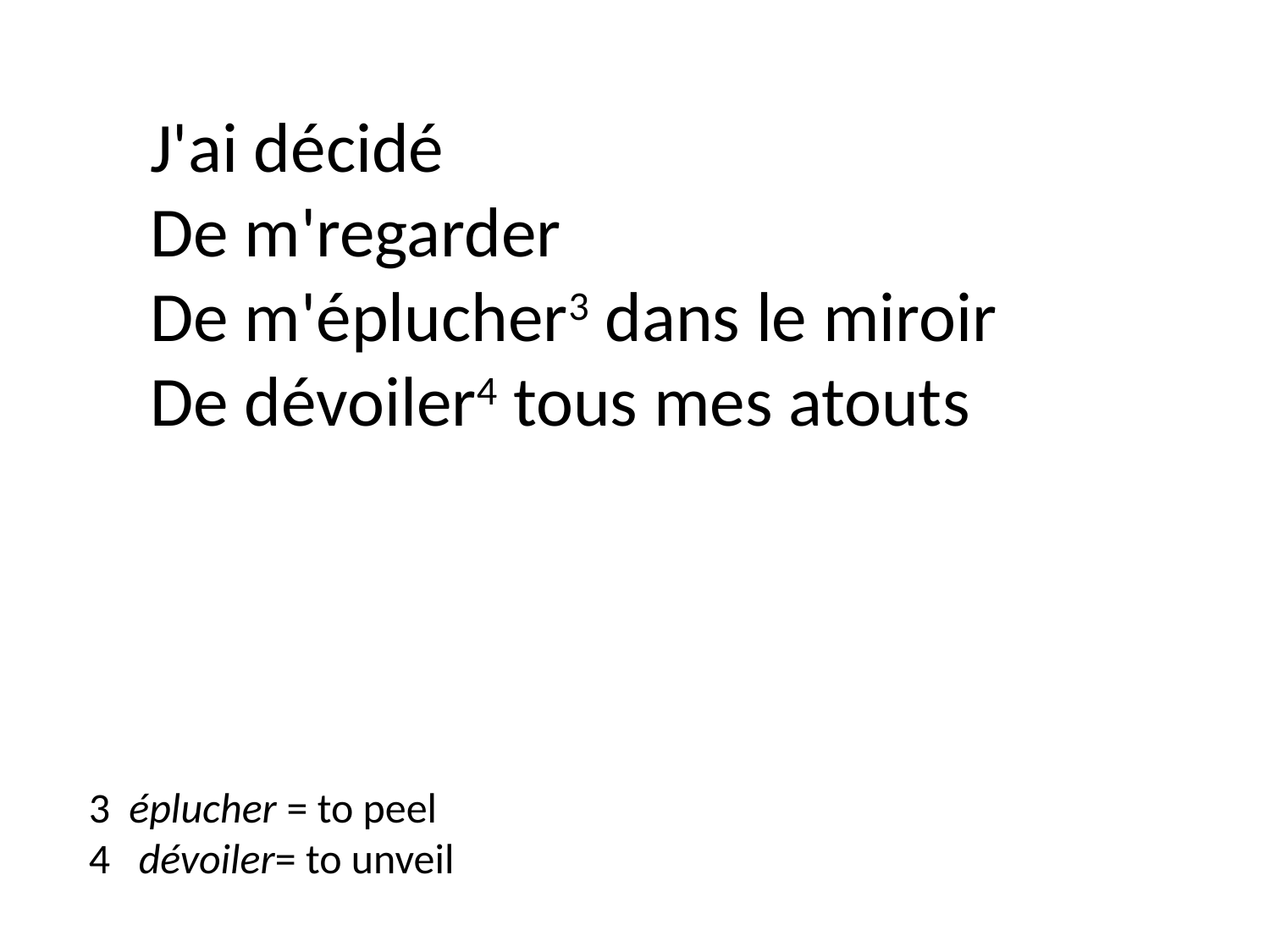

J'ai décidé
De m'regarder
De m'éplucher3 dans le miroir
De dévoiler4 tous mes atouts
3  éplucher = to peel
4   dévoiler= to unveil